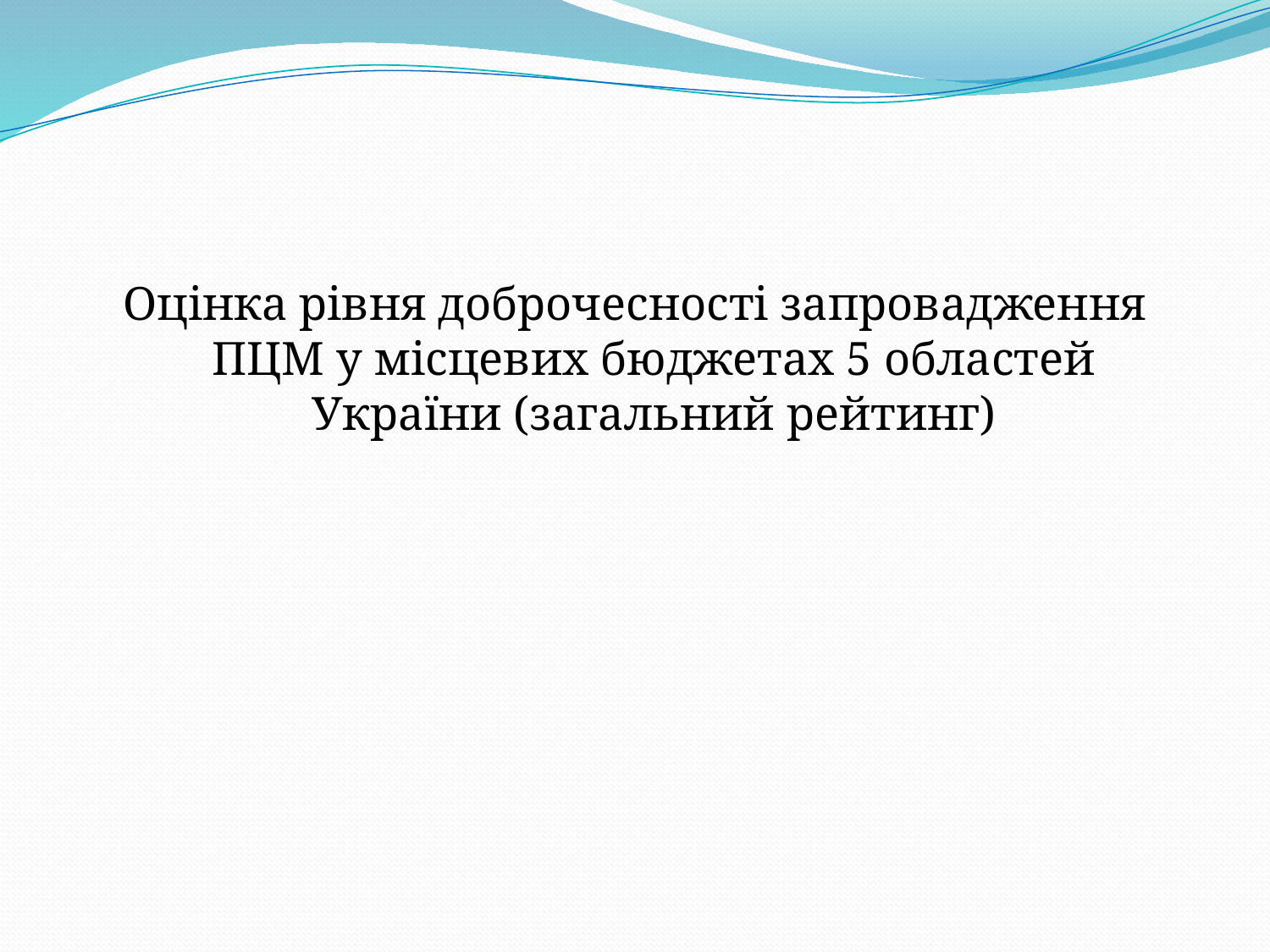

Оцінка рівня доброчесності запровадження ПЦМ у місцевих бюджетах 5 областей України (загальний рейтинг)